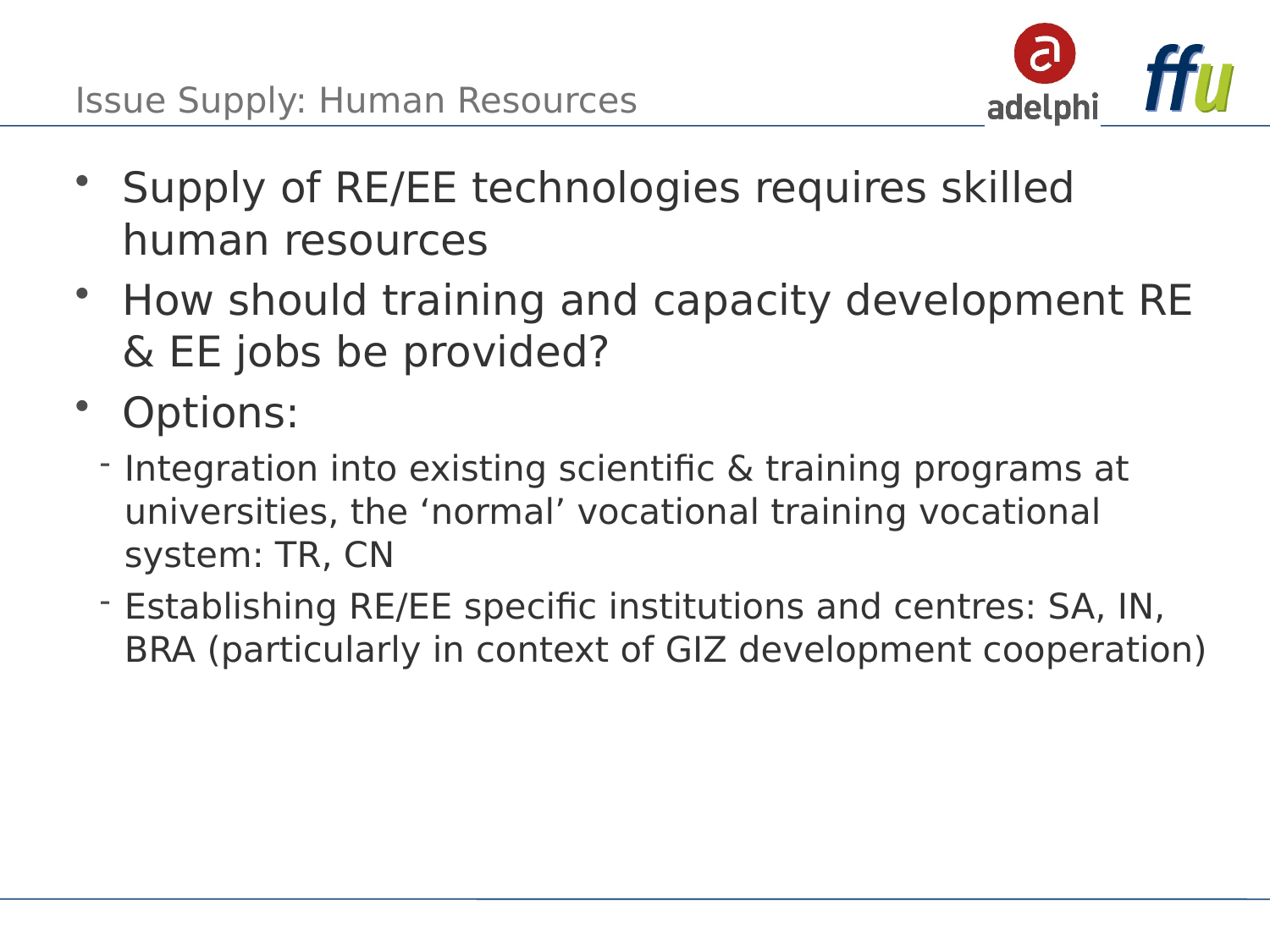

# Issue Supply: Human Resources
Supply of RE/EE technologies requires skilled human resources
How should training and capacity development RE & EE jobs be provided?
Options:
Integration into existing scientific & training programs at universities, the ‘normal’ vocational training vocational system: TR, CN
Establishing RE/EE specific institutions and centres: SA, IN, BRA (particularly in context of GIZ development cooperation)